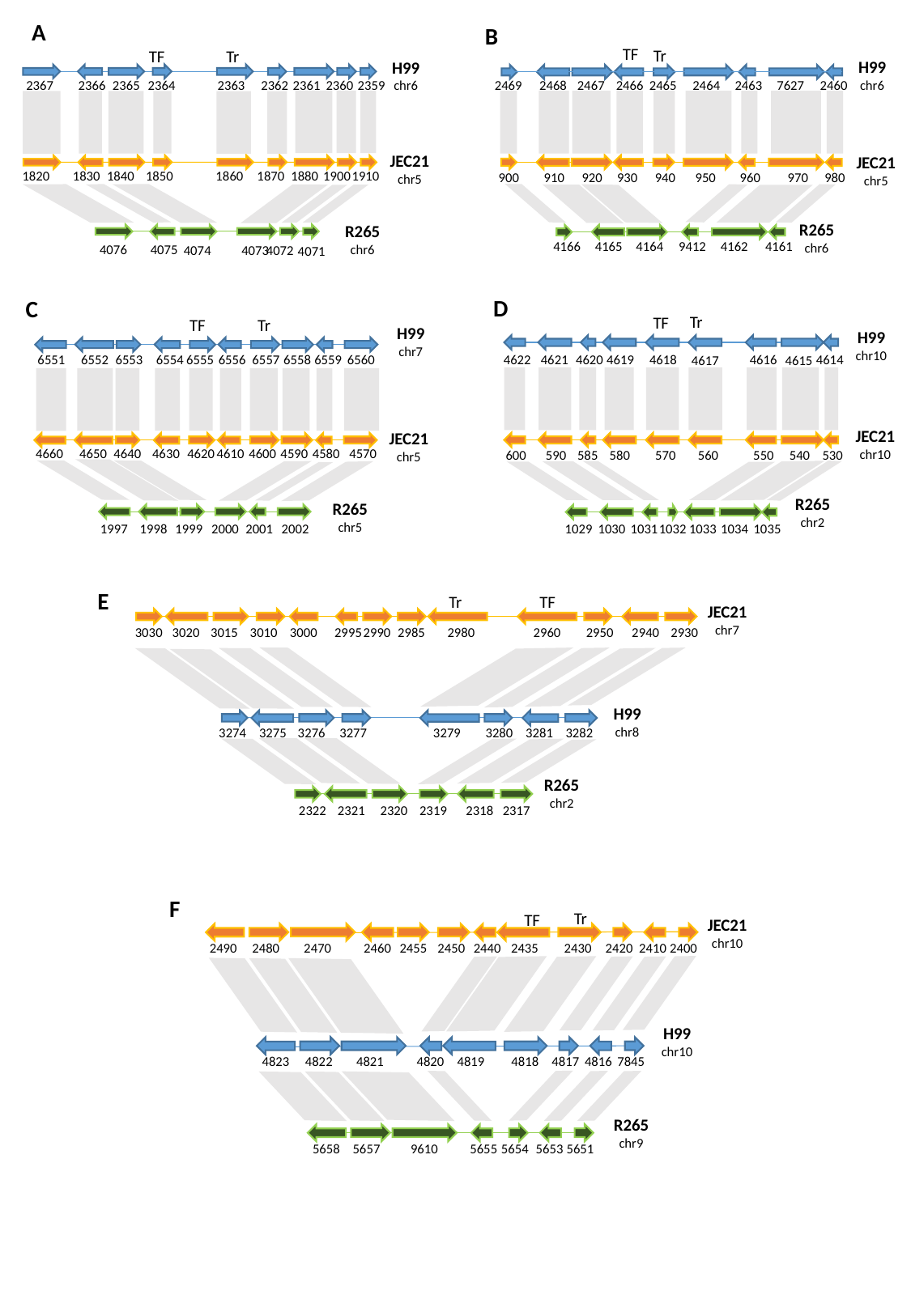

A
B
TF
Tr
Tr
TF
H99
chr6

2469
2468
2467
2466
2465
2464
2463
7627
2460

JEC21
chr5

900
910
920
930
940
950
960
970
980

R265
chr6

4166
4165
4164
9412
4162
4161
H99
chr6

2367
2366
2365
2364
2363
2362
2361
2360
2359

JEC21
chr5

1820
1830
1840
1850
1860
1870
1880
1900
1910

R265
chr6

4076
4075
4073
4072
4074
4071
D
C
Tr
TF
Tr
TF
H99
chr7

6551
6552
6553
6554
6555
6556
6557
6558
6559
6560

JEC21
chr5

4620
4660
4650
4640
4630
4610
4600
4590
4580
4570

R265
chr5

1997
1998
1999
2000
2001
2002
H99
chr10

4622
4621
4616
4620
4619
4618
4614
4617
4615

600
590
585
580
570
560
550
540
530

1029
1030
1031
1032
1033
1034
1035

JEC21
chr10

R265
chr2
E
TF
Tr
JEC21
chr7

3030
3020
3015
3010
3000
2995
2990
2985
2980
2960
2950
2930
2940

3274
3275
3276
3277
3279
3280
3281
3282

2322
2321
2320
2319
2318
2317

H99
chr8
R265
chr2
F
Tr
TF
JEC21
chr10

2490
2480
2470
2460
2455
2450
2440
2435
2430
2420
2410
2400

4823
4822
4821
4820
4819
4818
4817
4816
7845

5658
5657
9610
5655
5654
5653
5651

H99
chr10
R265
chr9